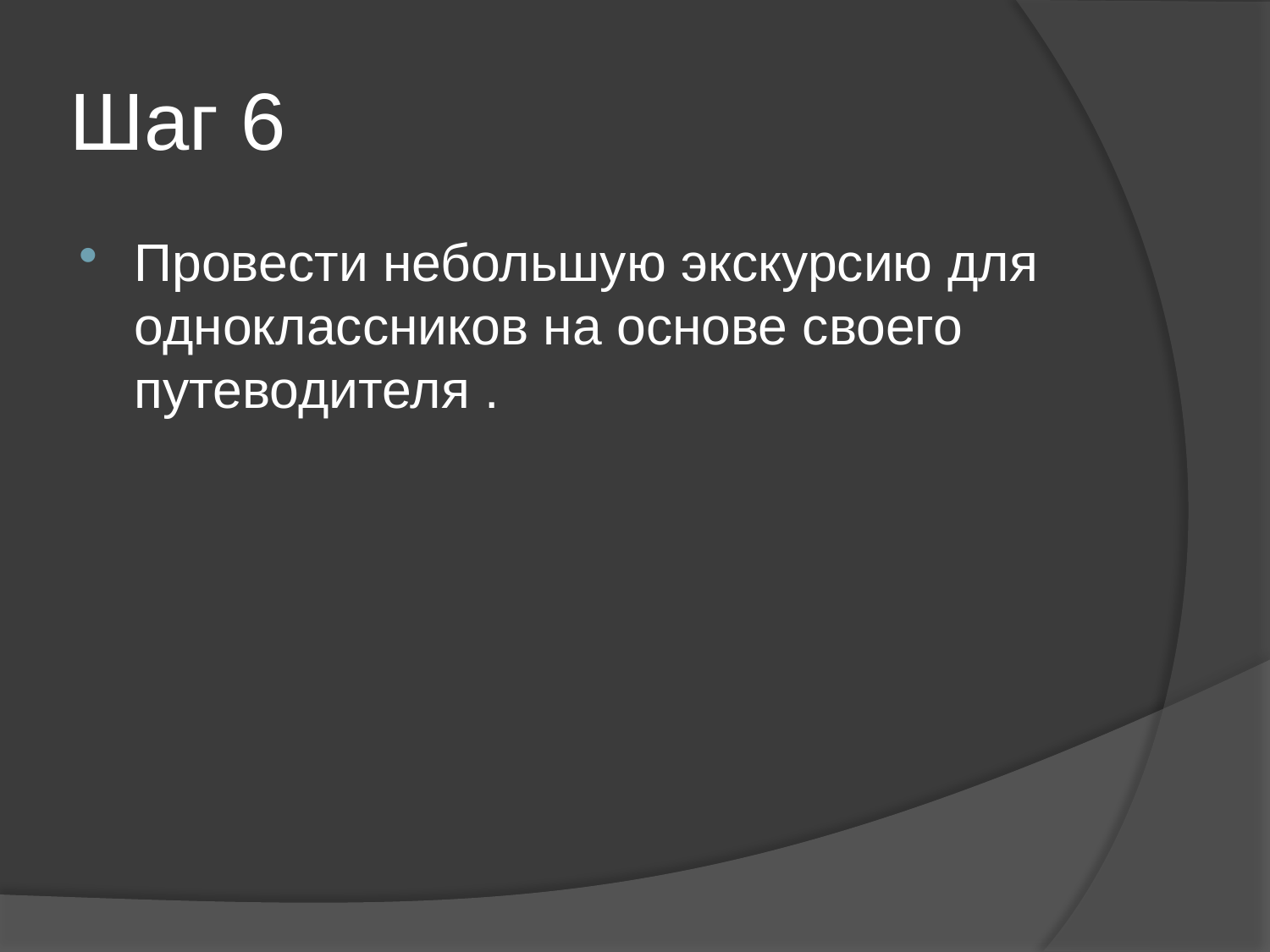

# Шаг 6
Провести небольшую экскурсию для одноклассников на основе своего путеводителя .